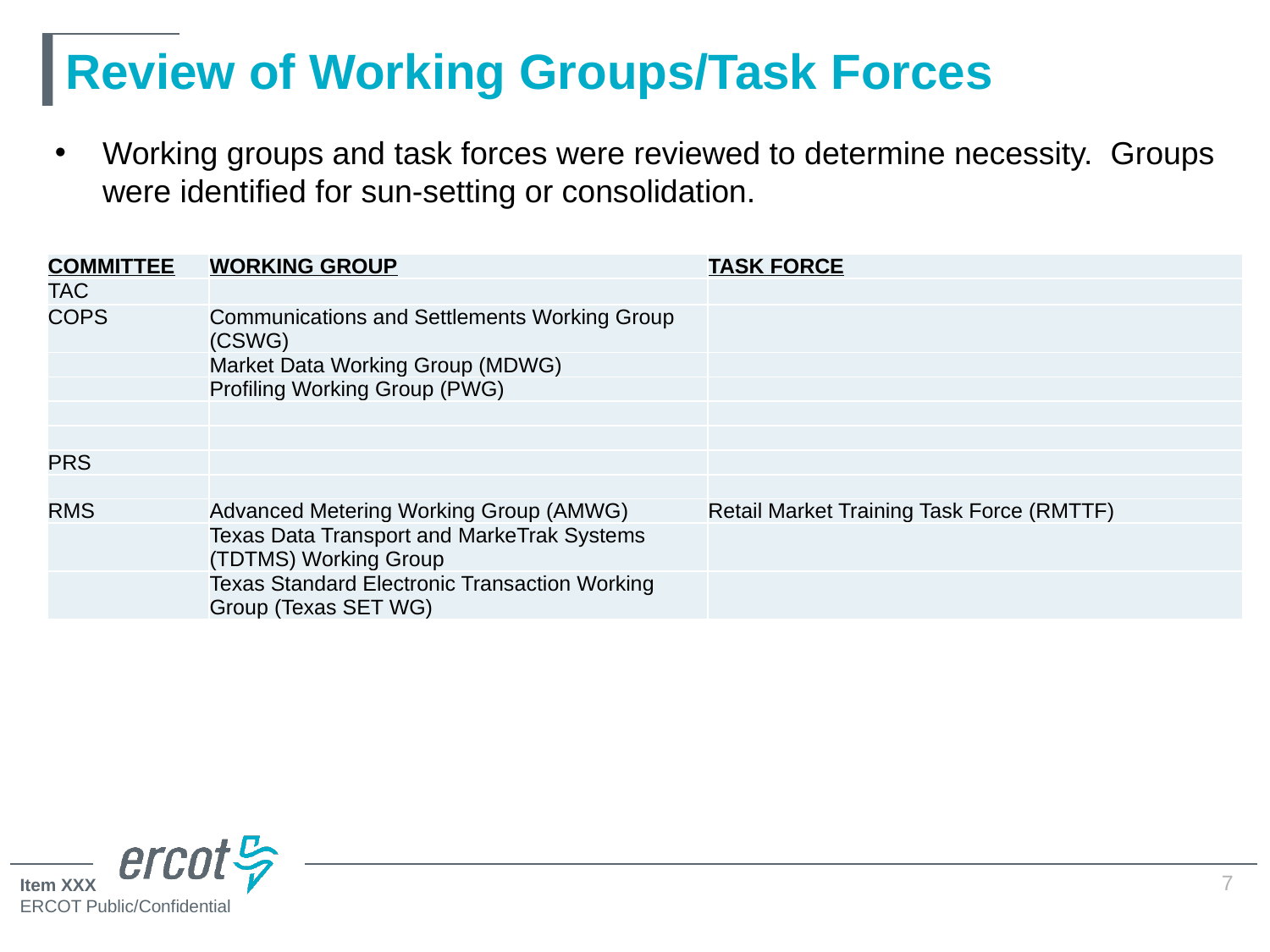

# Review of Working Groups/Task Forces
Working groups and task forces were reviewed to determine necessity.  Groups were identified for sun-setting or consolidation.

| COMMITTEE | WORKING GROUP | TASK FORCE |
| --- | --- | --- |
| TAC |  |  |
| COPS | Communications and Settlements Working Group (CSWG) |  |
|  | Market Data Working Group (MDWG) |  |
|  | Profiling Working Group (PWG) |  |
|  |  |  |
|  |  |  |
| PRS |  |  |
|  |  |  |
| RMS | Advanced Metering Working Group (AMWG) | Retail Market Training Task Force (RMTTF) |
|  | Texas Data Transport and MarkeTrak Systems (TDTMS) Working Group |  |
|  | Texas Standard Electronic Transaction Working Group (Texas SET WG) |  |
7